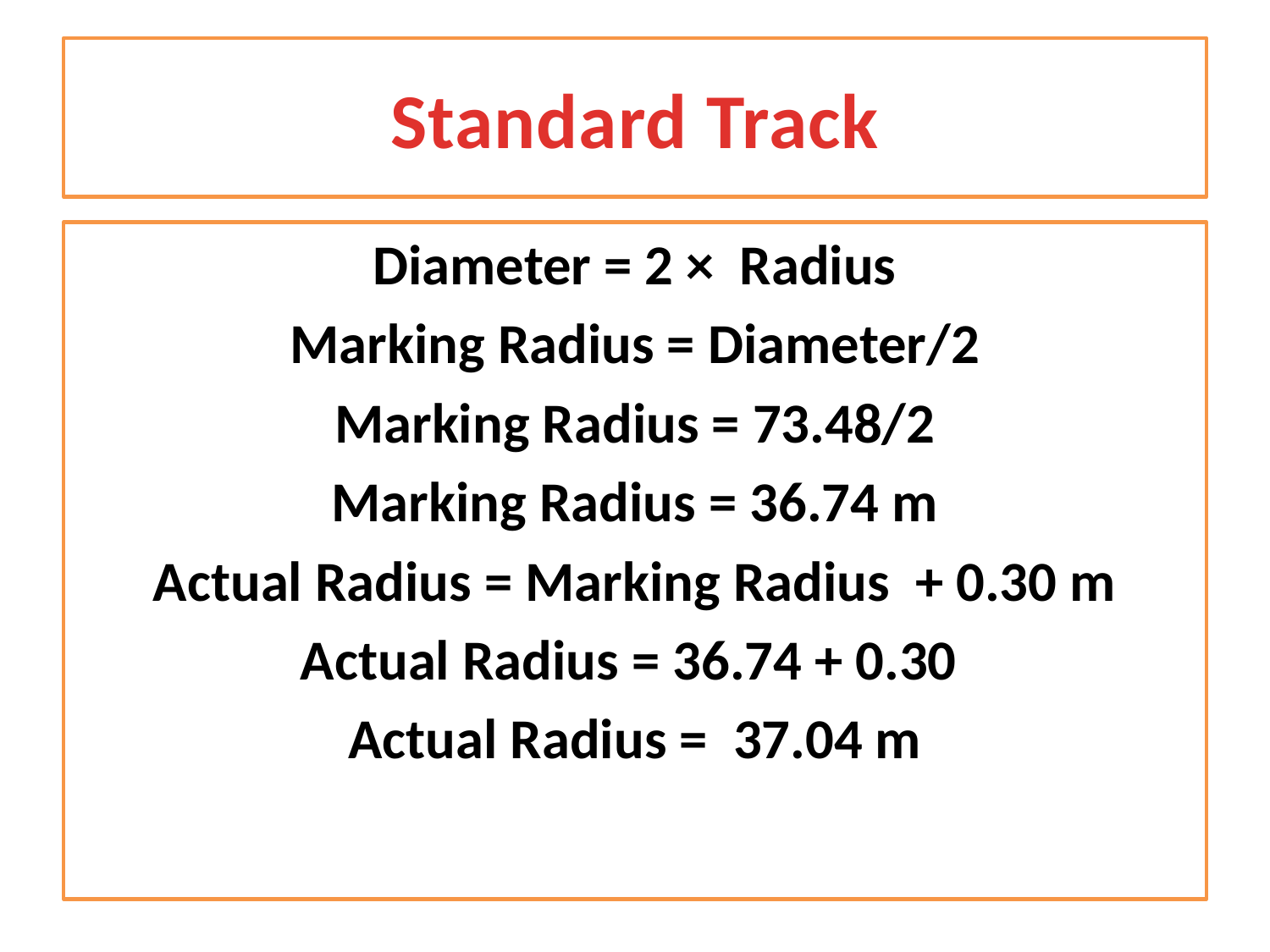

# Standard Track
Diameter = 2 ×  Radius
Marking Radius = Diameter/2
Marking Radius = 73.48/2
Marking Radius = 36.74 m
Actual Radius = Marking Radius  + 0.30 m
Actual Radius = 36.74 + 0.30
Actual Radius =  37.04 m